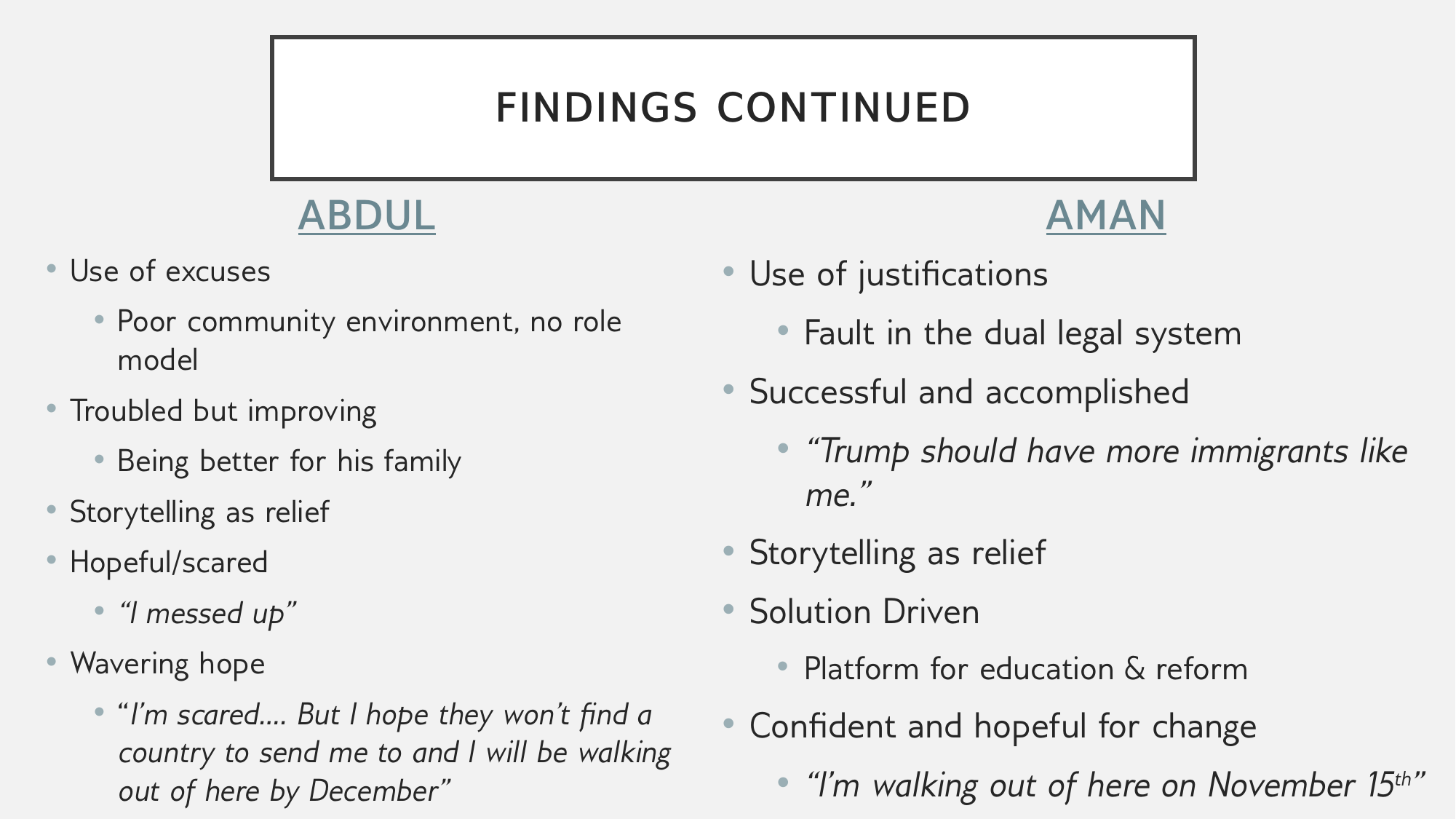

# Findings continued
Abdul
Aman
Use of justifications
Fault in the dual legal system
Successful and accomplished
“Trump should have more immigrants like me.”
Storytelling as relief
Solution Driven
Platform for education & reform
Confident and hopeful for change
“I’m walking out of here on November 15th”
Use of excuses
Poor community environment, no role model
Troubled but improving
Being better for his family
Storytelling as relief
Hopeful/scared
“I messed up”
Wavering hope
“I’m scared…. But I hope they won’t find a country to send me to and I will be walking out of here by December”